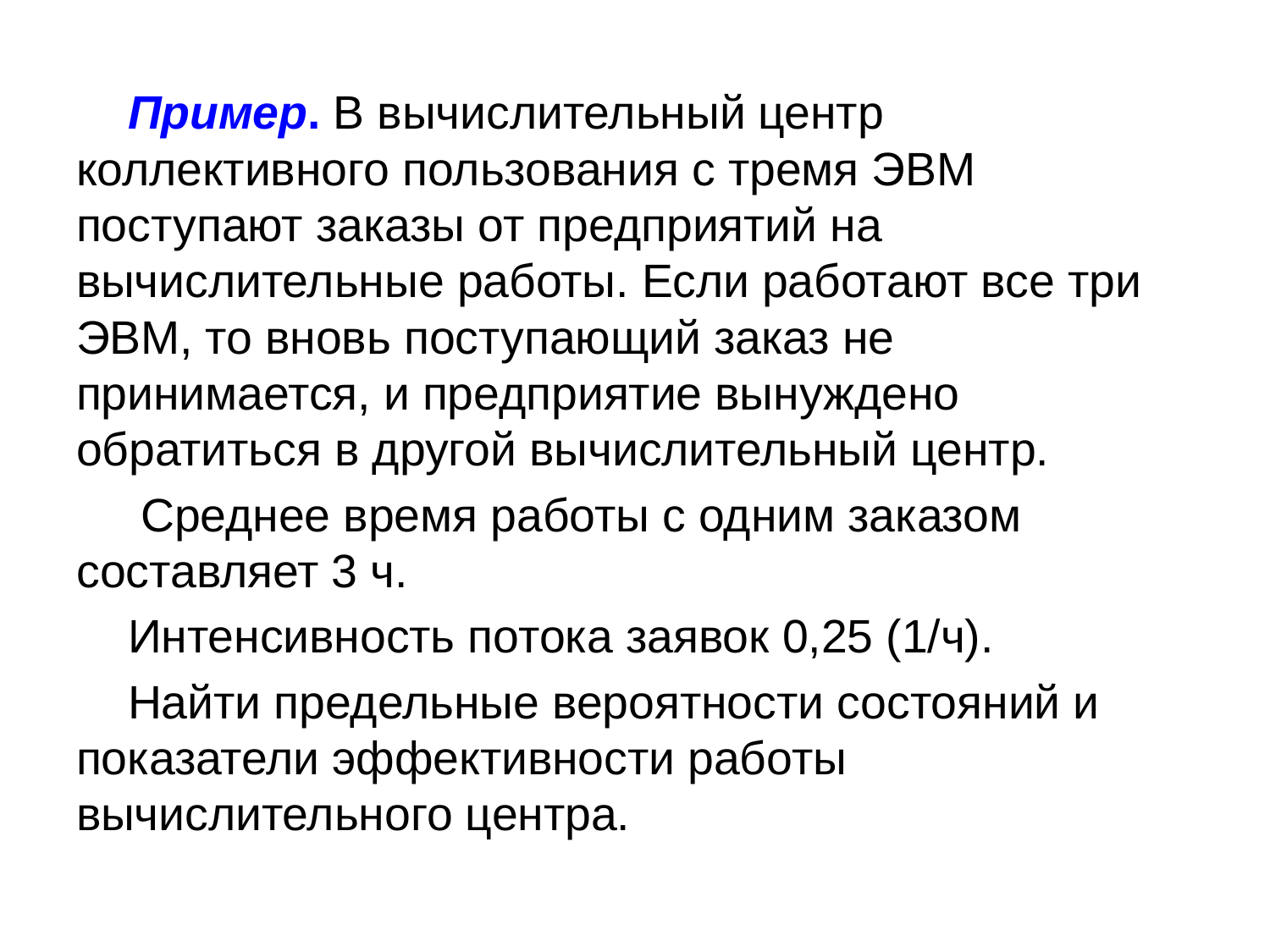

Пример. В вычислительный центр коллективного пользования с тремя ЭВМ поступают заказы от предприятий на вычислительные работы. Если работают все три ЭВМ, то вновь поступающий заказ не принимается, и предприятие вынуждено обратиться в другой вычислительный центр.
     Среднее время работы с одним заказом составляет 3 ч.
    Интенсивность потока заявок 0,25 (1/ч).
    Найти предельные вероятности состояний и показатели эффективности работы вычислительного центра.